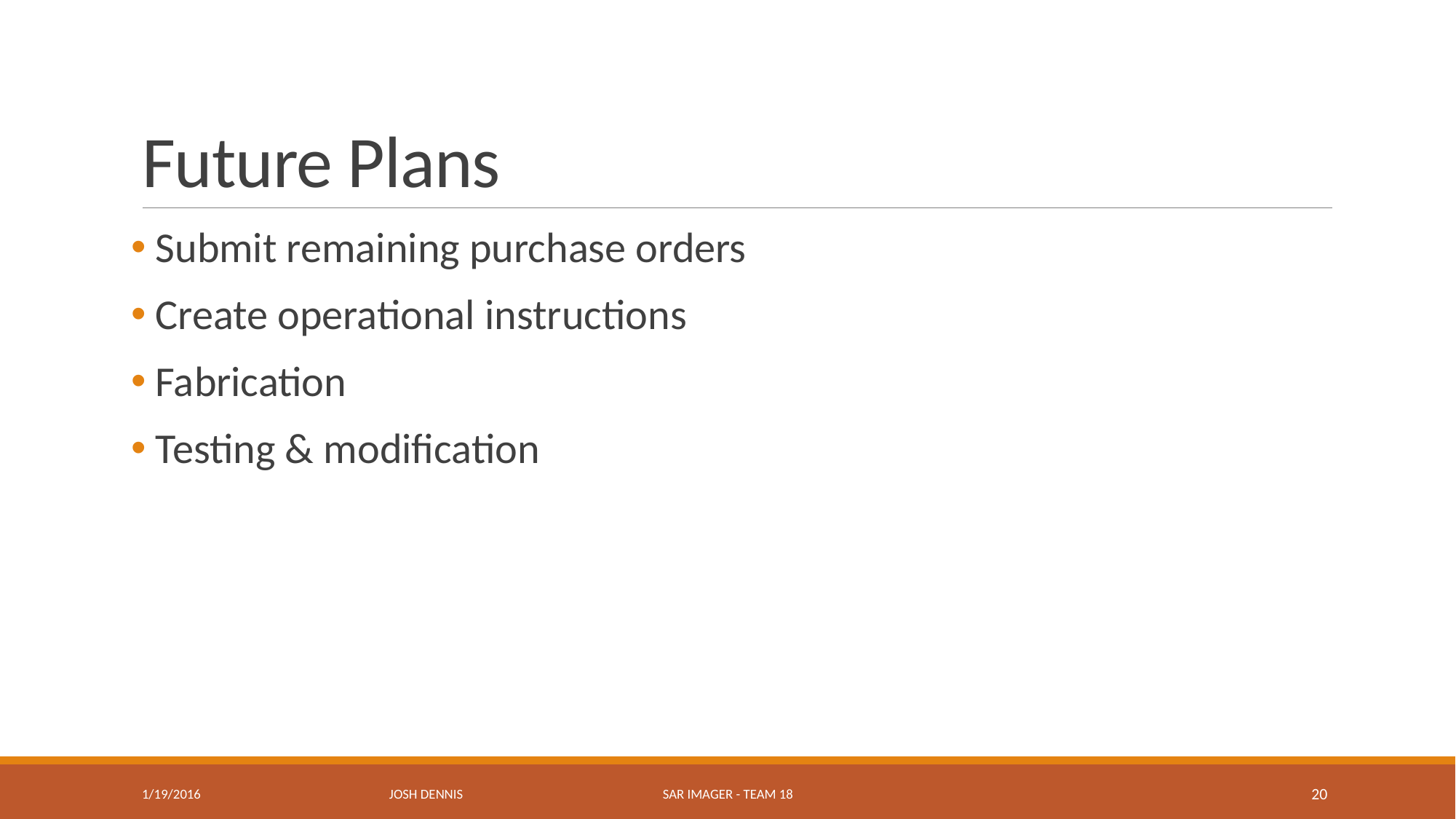

# Future Plans
 Submit remaining purchase orders
 Create operational instructions
 Fabrication
 Testing & modification
Josh Dennis
1/19/2016
SAR Imager - Team 18
20